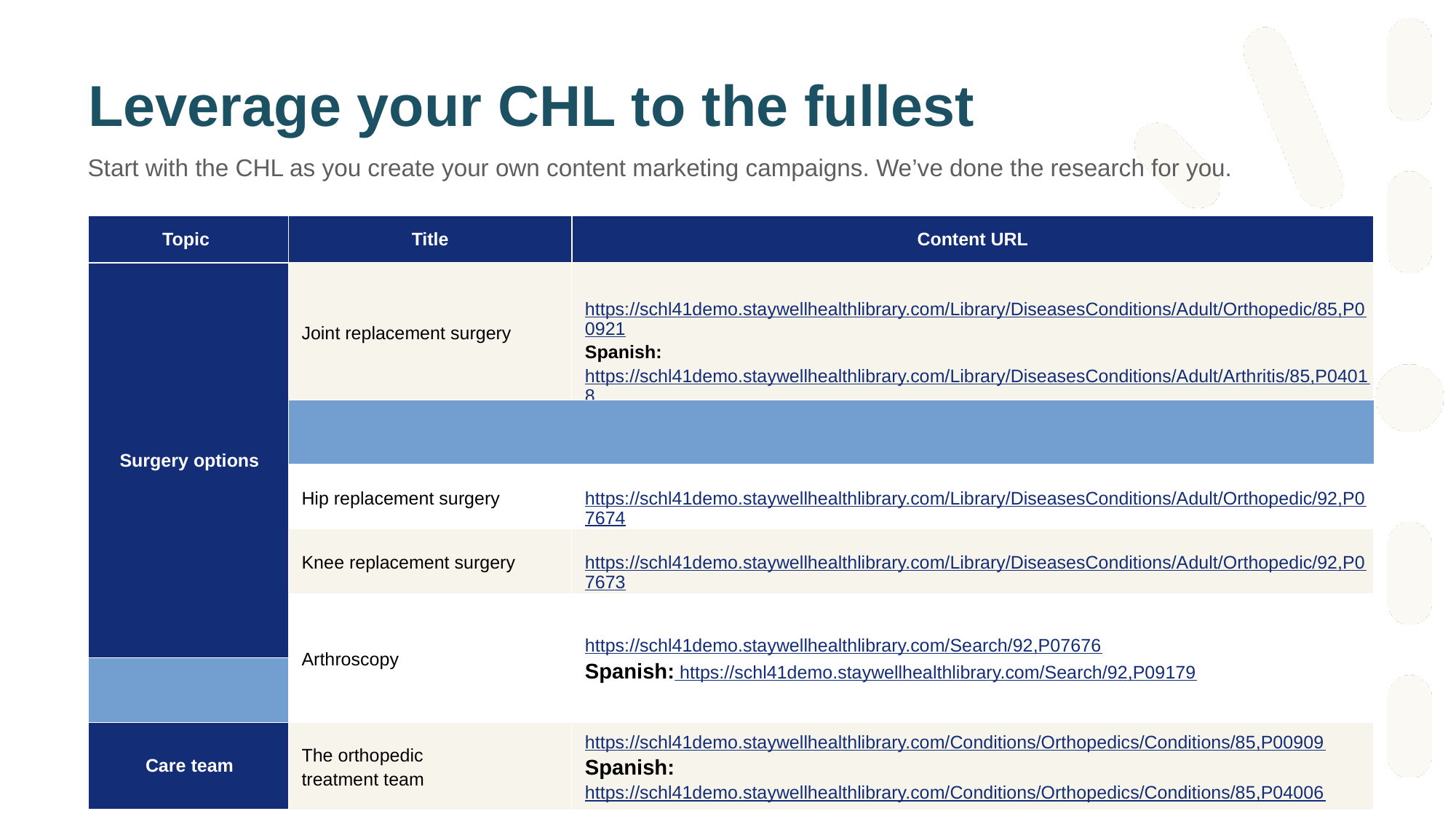

# Leverage your CHL to the fullest
Start with the CHL as you create your own content marketing campaigns. We’ve done the research for you.
| Topic | Title | Content URL |
| --- | --- | --- |
| Surgery options | Joint replacement surgery | https://schl41demo.staywellhealthlibrary.com/Library/DiseasesConditions/Adult/Orthopedic/85,P00921 Spanish: https://schl41demo.staywellhealthlibrary.com/Library/DiseasesConditions/Adult/Arthritis/85,P04018 |
|  |  |  |
|  | Hip replacement surgery | https://schl41demo.staywellhealthlibrary.com/Library/DiseasesConditions/Adult/Orthopedic/92,P07674 |
|  | Knee replacement surgery | https://schl41demo.staywellhealthlibrary.com/Library/DiseasesConditions/Adult/Orthopedic/92,P07673 |
|  | Arthroscopy | https://schl41demo.staywellhealthlibrary.com/Search/92,P07676 Spanish: https://schl41demo.staywellhealthlibrary.com/Search/92,P09179 |
|  |  |  |
| Care team | The orthopedic treatment team | https://schl41demo.staywellhealthlibrary.com/Conditions/Orthopedics/Conditions/85,P00909 Spanish: https://schl41demo.staywellhealthlibrary.com/Conditions/Orthopedics/Conditions/85,P04006 |
|  |  |  |